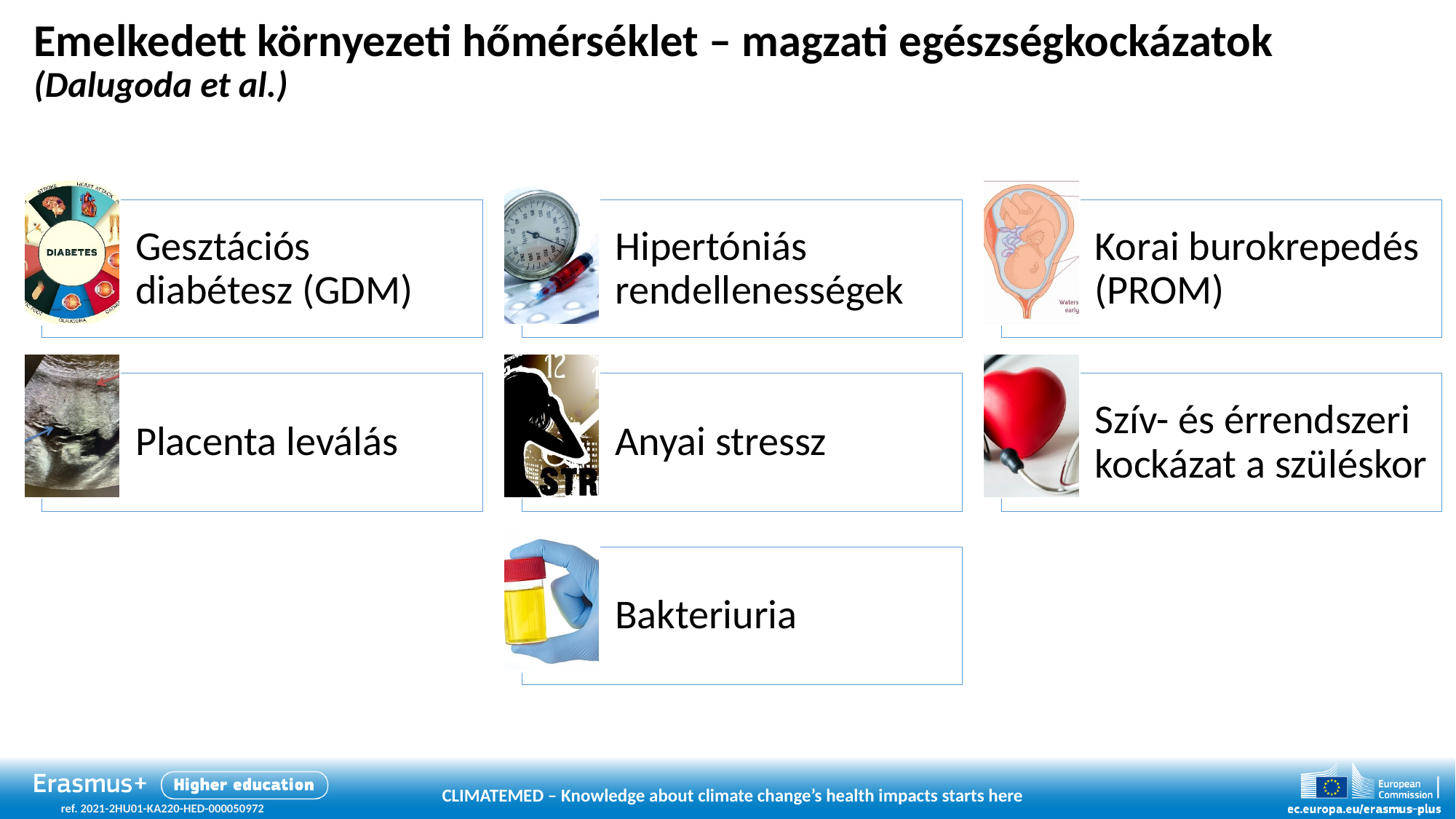

# Emelkedett környezeti hőmérséklet – magzati egészségkockázatok (Dalugoda et al.)
Gesztációs diabétesz (GDM)
Hipertóniás rendellenességek
Korai burokrepedés (PROM)
Placenta leválás
Anyai stressz
Szív- és érrendszeri kockázat a szüléskor
Bakteriuria